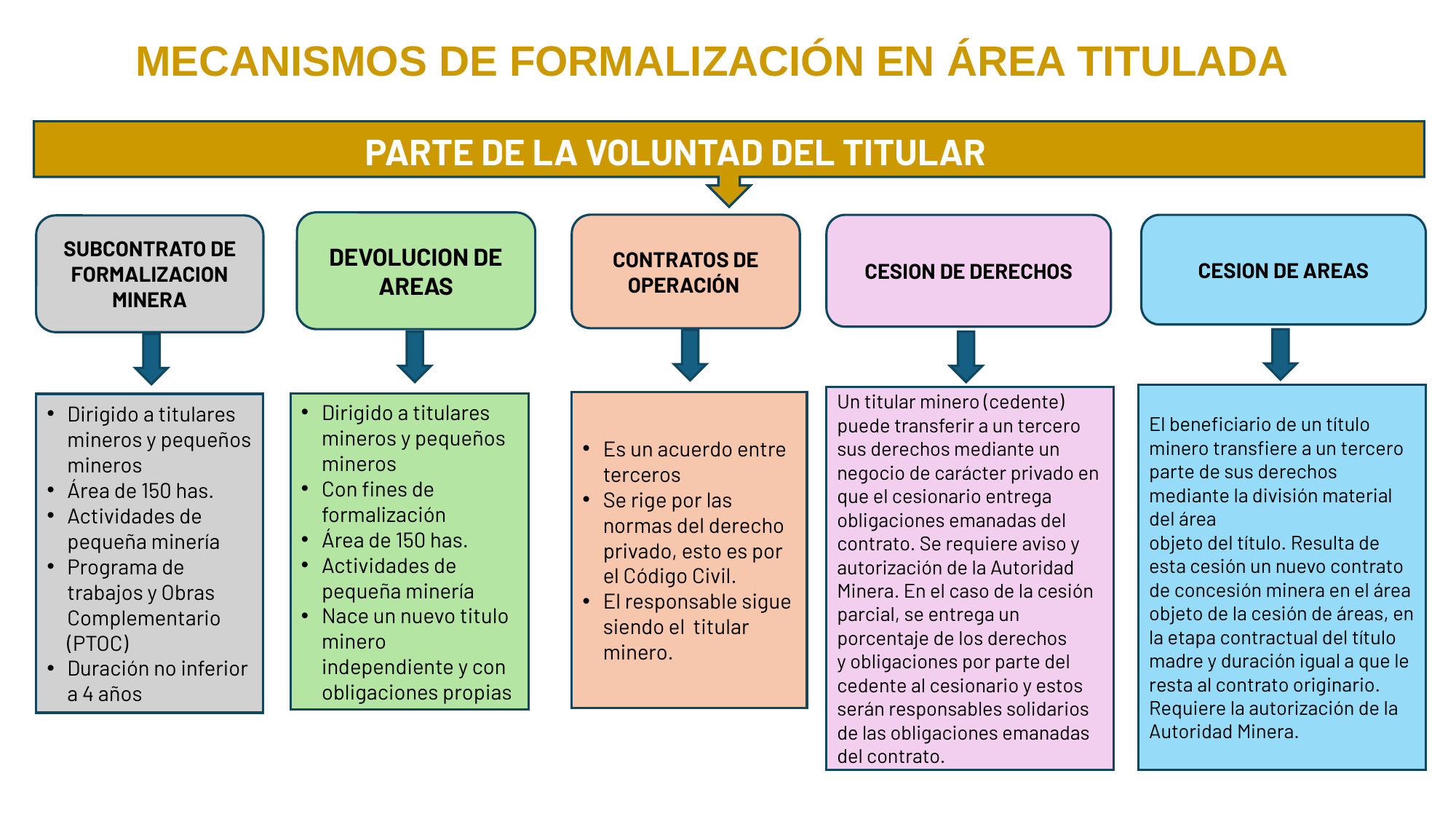

MECANISMOS DE FORMALIZACIÓN EN ÁREA TITULADA
PARTE DE LA VOLUNTAD DEL TITULAR
DEVOLUCION DE AREAS
CONTRATOS DE OPERACIÓN
CESION DE DERECHOS
CESION DE AREAS
SUBCONTRATO DE FORMALIZACION MINERA

El beneficiario de un título minero transfiere a un tercero parte de sus derechos mediante la división material del área
objeto del título. Resulta de esta cesión un nuevo contrato de concesión minera en el área objeto de la cesión de áreas, en la etapa contractual del título madre y duración igual a que le resta al contrato originario.
Requiere la autorización de la Autoridad Minera.
Un titular minero (cedente) puede transferir a un tercero sus derechos mediante un negocio de carácter privado en que el cesionario entrega obligaciones emanadas del contrato. Se requiere aviso y autorización de la Autoridad Minera. En el caso de la cesión parcial, se entrega un porcentaje de los derechos
y obligaciones por parte del cedente al cesionario y estos serán responsables solidarios de las obligaciones emanadas del contrato.
Es un acuerdo entre terceros
Se rige por las normas del derecho privado, esto es por el Código Civil.
El responsable sigue siendo el  titular minero.
Dirigido a titulares mineros y pequeños mineros
Con fines de formalización
Área de 150 has.
Actividades de pequeña minería
Nace un nuevo titulo minero independiente y con obligaciones propias
Dirigido a titulares mineros y pequeños mineros
Área de 150 has.
Actividades de pequeña minería
Programa de trabajos y Obras Complementario (PTOC)
Duración no inferior a 4 años